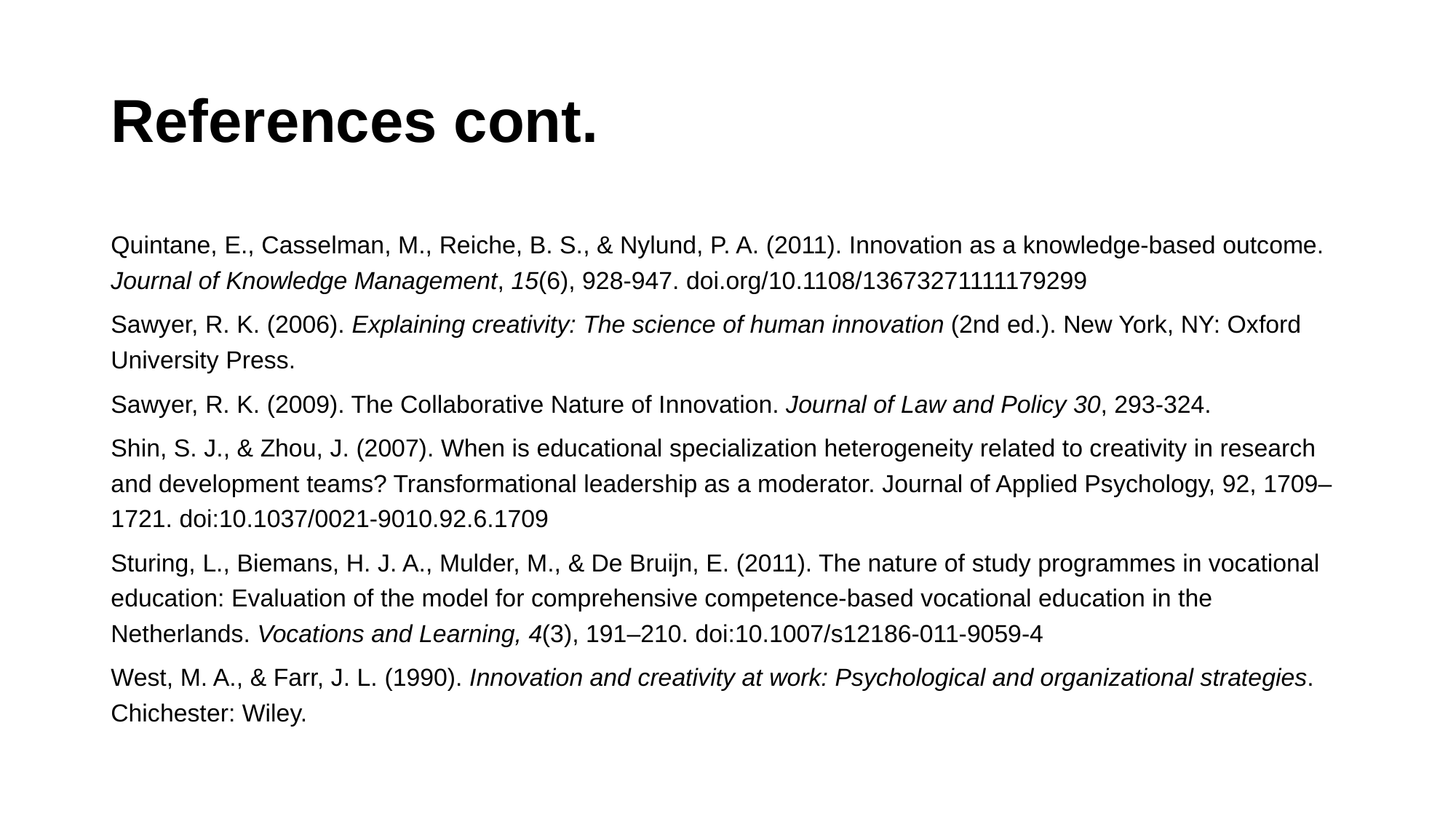

# References cont.
Quintane, E., Casselman, M., Reiche, B. S., & Nylund, P. A. (2011). Innovation as a knowledge‐based outcome. Journal of Knowledge Management, 15(6), 928-947. doi.org/10.1108/13673271111179299
Sawyer, R. K. (2006). Explaining creativity: The science of human innovation (2nd ed.). New York, NY: Oxford University Press.
Sawyer, R. K. (2009). The Collaborative Nature of Innovation. Journal of Law and Policy 30, 293-324.
Shin, S. J., & Zhou, J. (2007). When is educational specialization heterogeneity related to creativity in research and development teams? Transformational leadership as a moderator. Journal of Applied Psychology, 92, 1709–1721. doi:10.1037/0021-9010.92.6.1709
Sturing, L., Biemans, H. J. A., Mulder, M., & De Bruijn, E. (2011). The nature of study programmes in vocational education: Evaluation of the model for comprehensive competence-based vocational education in the Netherlands. Vocations and Learning, 4(3), 191–210. doi:10.1007/s12186-011-9059-4
West, M. A., & Farr, J. L. (1990). Innovation and creativity at work: Psychological and organizational strategies. Chichester: Wiley.